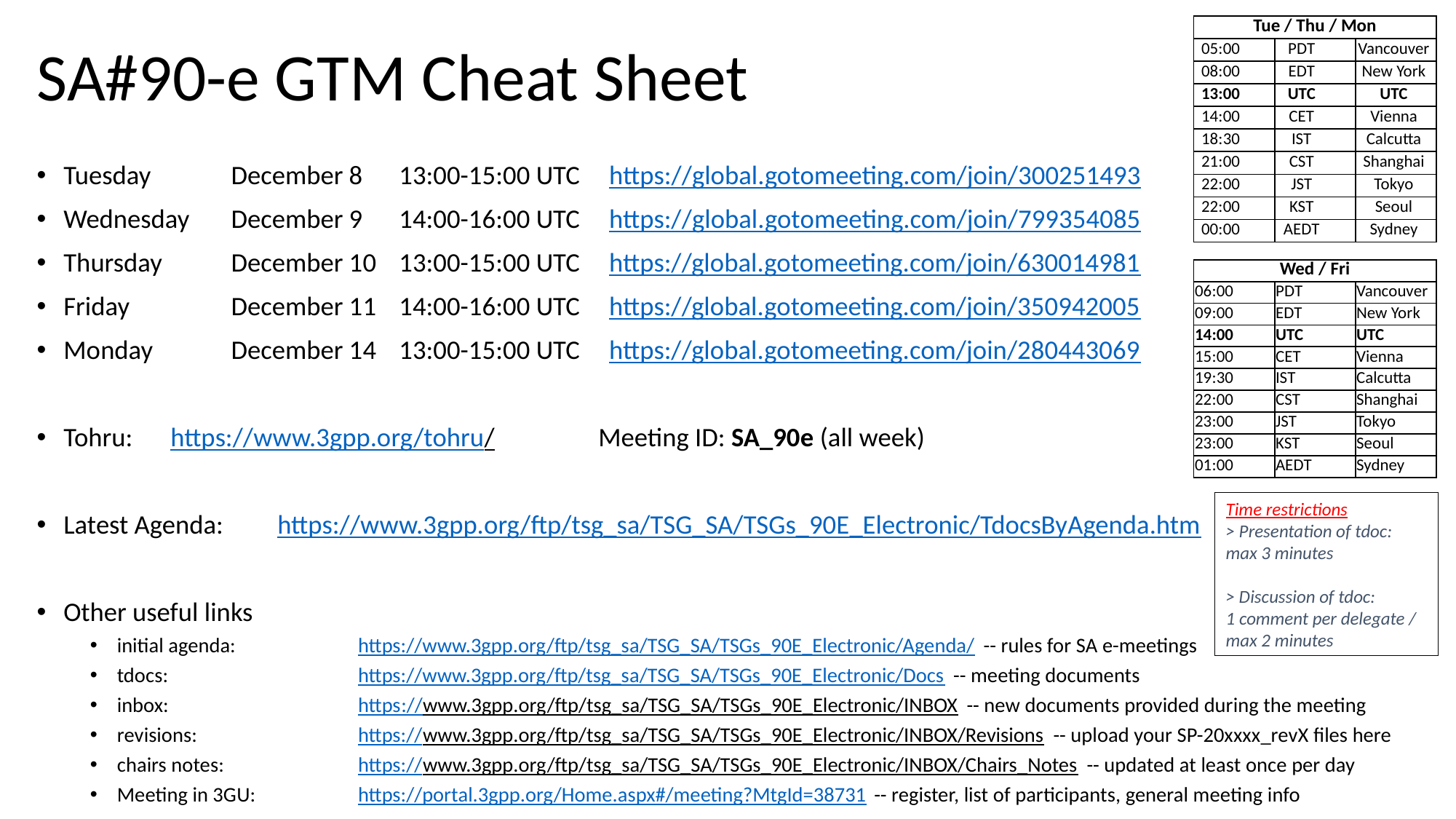

# SA#90-e GTM Cheat Sheet
| Tue / Thu / Mon |  |  |
| --- | --- | --- |
| 05:00 | PDT | Vancouver |
| 08:00 | EDT | New York |
| 13:00 | UTC | UTC |
| 14:00 | CET | Vienna |
| 18:30 | IST | Calcutta |
| 21:00 | CST | Shanghai |
| 22:00 | JST | Tokyo |
| 22:00 | KST | Seoul |
| 00:00 | AEDT | Sydney |
Tuesday	December 8	13:00-15:00 UTC 	https://global.gotomeeting.com/join/300251493
Wednesday	December 9	14:00-16:00 UTC	https://global.gotomeeting.com/join/799354085
Thursday	December 10	13:00-15:00 UTC	https://global.gotomeeting.com/join/630014981
Friday	December 11 	14:00-16:00 UTC	https://global.gotomeeting.com/join/350942005
Monday	December 14	13:00-15:00 UTC	https://global.gotomeeting.com/join/280443069

Tohru: 		https://www.3gpp.org/tohru/ 	Meeting ID: SA_90e (all week)

Latest Agenda: 	https://www.3gpp.org/ftp/tsg_sa/TSG_SA/TSGs_90E_Electronic/TdocsByAgenda.htm

Other useful links
initial agenda:  	https://www.3gpp.org/ftp/tsg_sa/TSG_SA/TSGs_90E_Electronic/Agenda/ -- rules for SA e-meetings
tdocs: 	https://www.3gpp.org/ftp/tsg_sa/TSG_SA/TSGs_90E_Electronic/Docs -- meeting documents
inbox: 	https://www.3gpp.org/ftp/tsg_sa/TSG_SA/TSGs_90E_Electronic/INBOX -- new documents provided during the meeting
revisions:	https://www.3gpp.org/ftp/tsg_sa/TSG_SA/TSGs_90E_Electronic/INBOX/Revisions -- upload your SP-20xxxx_revX files here
chairs notes:	https://www.3gpp.org/ftp/tsg_sa/TSG_SA/TSGs_90E_Electronic/INBOX/Chairs_Notes -- updated at least once per day
Meeting in 3GU:	https://portal.3gpp.org/Home.aspx#/meeting?MtgId=38731 -- register, list of participants, general meeting info

| Wed / Fri |  |  |
| --- | --- | --- |
| 06:00 | PDT | Vancouver |
| 09:00 | EDT | New York |
| 14:00 | UTC | UTC |
| 15:00 | CET | Vienna |
| 19:30 | IST | Calcutta |
| 22:00 | CST | Shanghai |
| 23:00 | JST | Tokyo |
| 23:00 | KST | Seoul |
| 01:00 | AEDT | Sydney |
Time restrictions
> Presentation of tdoc:
max 3 minutes

> Discussion of tdoc:
1 comment per delegate /  max 2 minutes